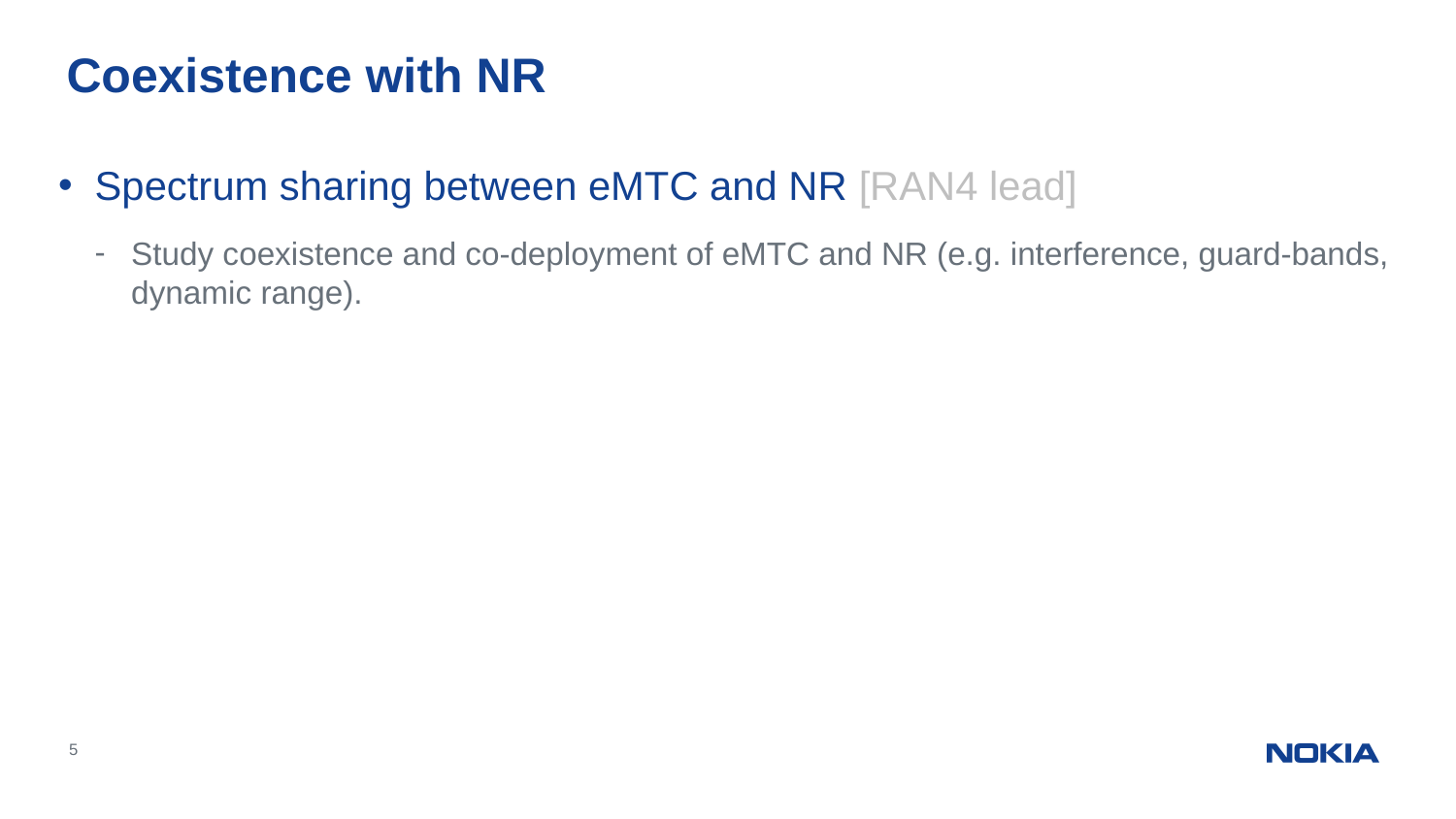

# Coexistence with NR
Spectrum sharing between eMTC and NR [RAN4 lead]
Study coexistence and co-deployment of eMTC and NR (e.g. interference, guard-bands, dynamic range).